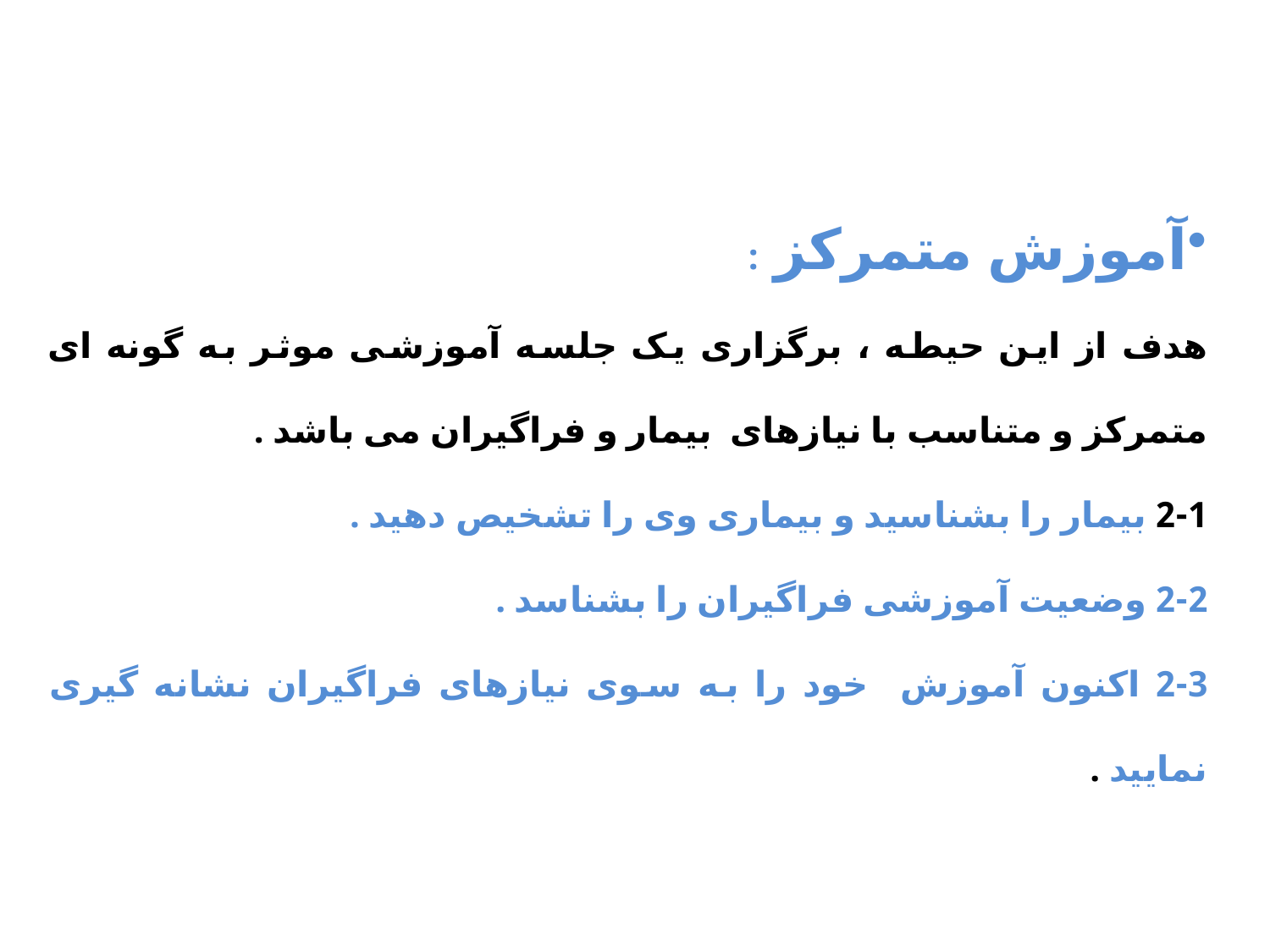

آموزش متمرکز :
هدف از این حیطه ، برگزاری یک جلسه آموزشی موثر به گونه ای متمرکز و متناسب با نیازهای  بیمار و فراگیران می باشد .
2-1 بیمار را بشناسید و بیماری وی را تشخیص دهید .
2-2 وضعیت آموزشی فراگیران را بشناسد .
2-3 اکنون آموزش  خود را به سوی نیازهای فراگیران نشانه گیری نمایید .